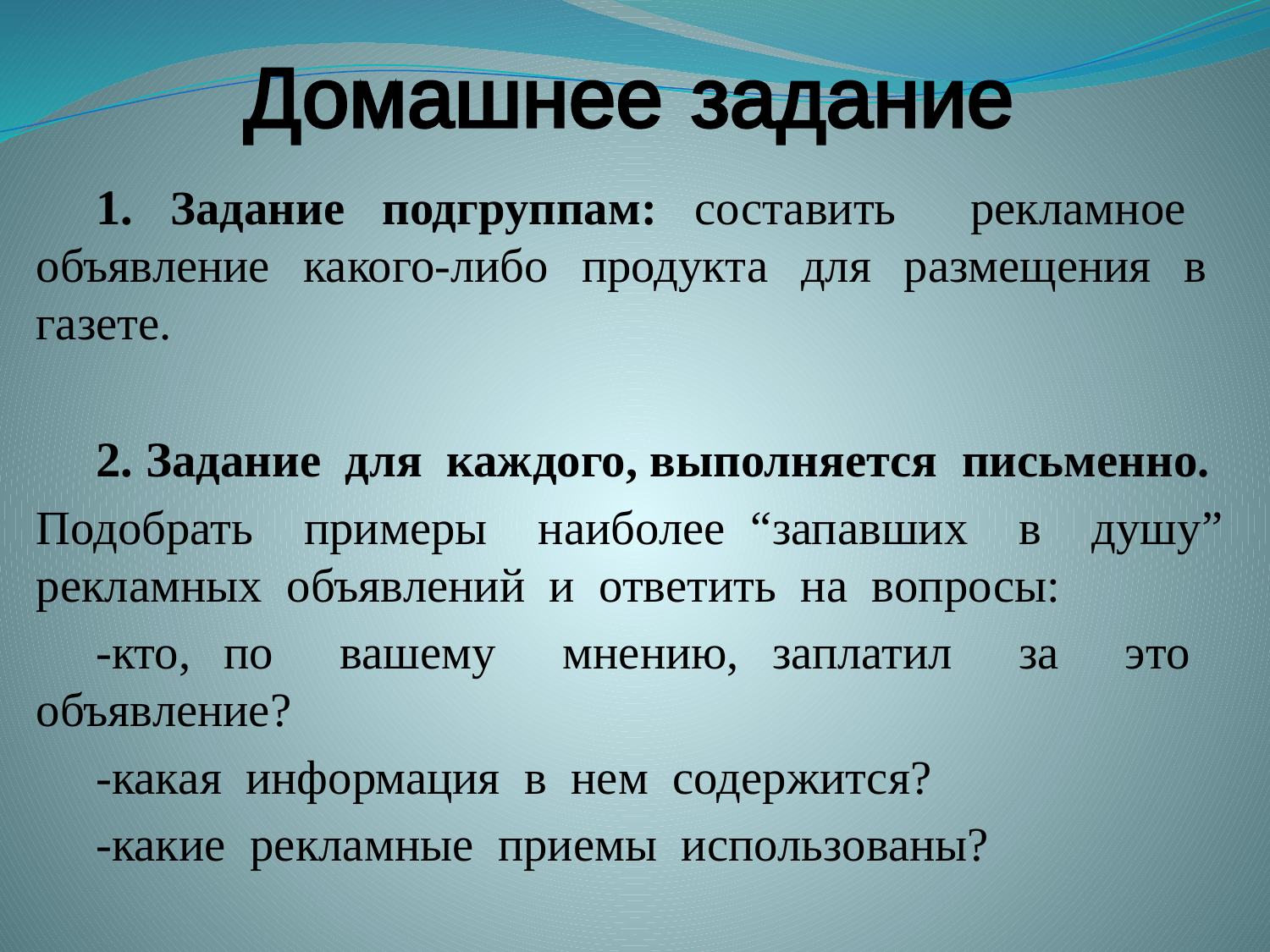

# Домашнее задание
1. Задание подгруппам: составить  рекламное  объявление  какого-либо  продукта  для  размещения  в  газете.

2. Задание  для  каждого, выполняется  письменно.
Подобрать  примеры  наиболее “запавших  в  душу” рекламных  объявлений  и  ответить  на  вопросы:
-кто, по  вашему  мнению, заплатил  за  это  объявление?
-какая  информация  в  нем  содержится?
-какие  рекламные  приемы  использованы?